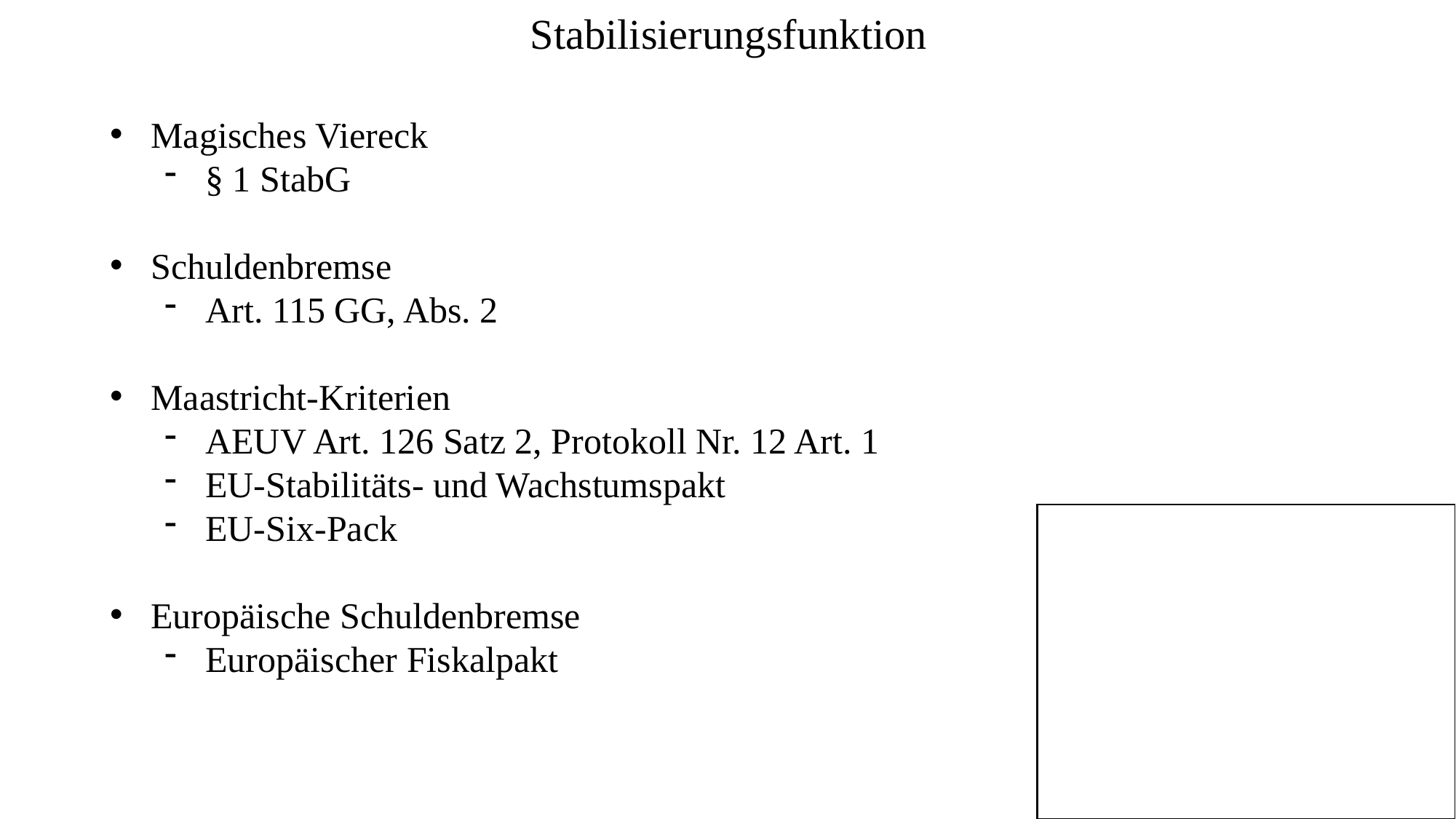

Stabilisierungsfunktion
Magisches Viereck
§ 1 StabG

Schuldenbremse
Art. 115 GG, Abs. 2

Maastricht-Kriterien
AEUV Art. 126 Satz 2, Protokoll Nr. 12 Art. 1
EU-Stabilitäts- und Wachstumspakt
EU-Six-Pack

Europäische Schuldenbremse
Europäischer Fiskalpakt